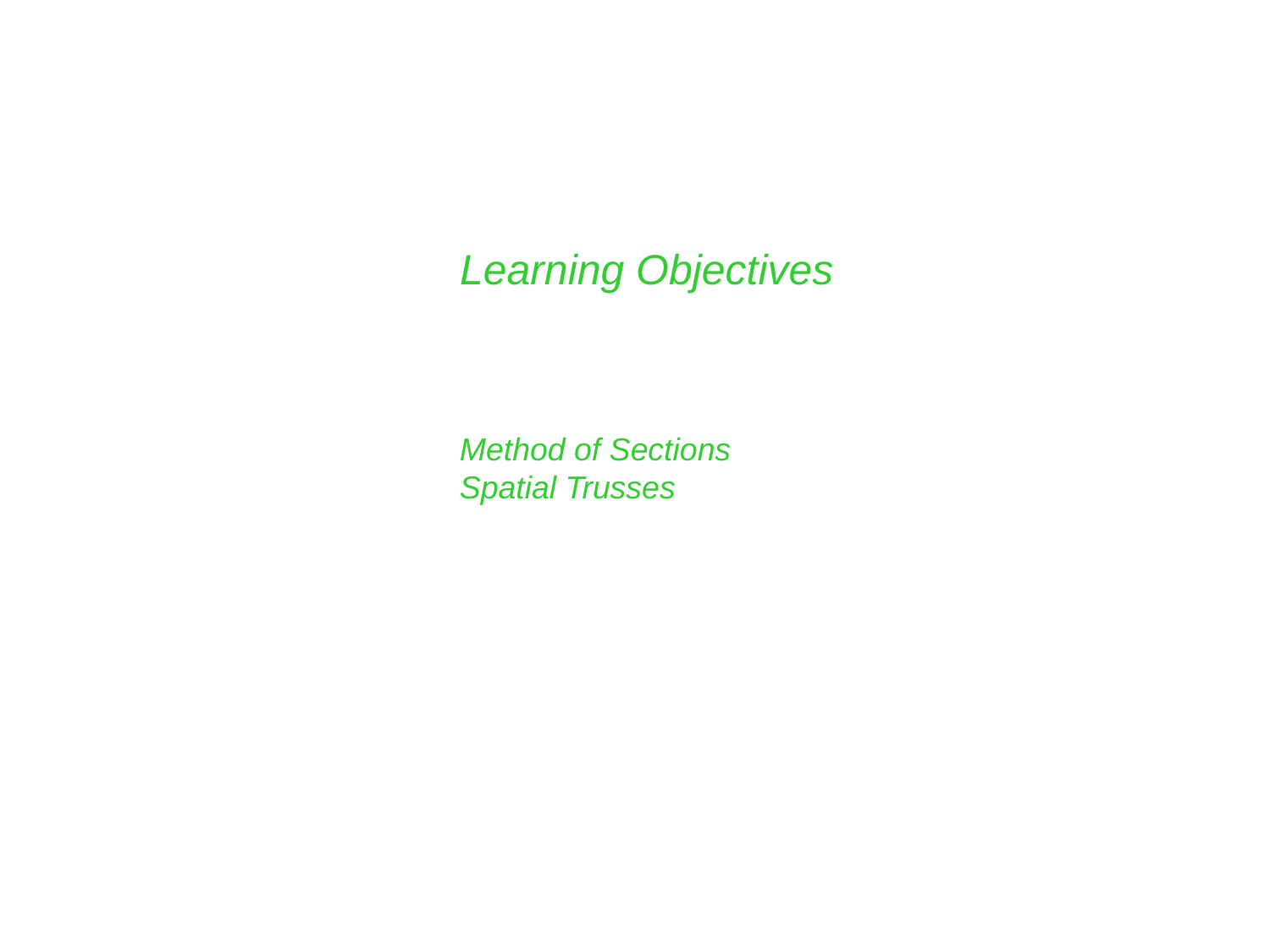

Learning Objectives
Method of Sections
Spatial Trusses